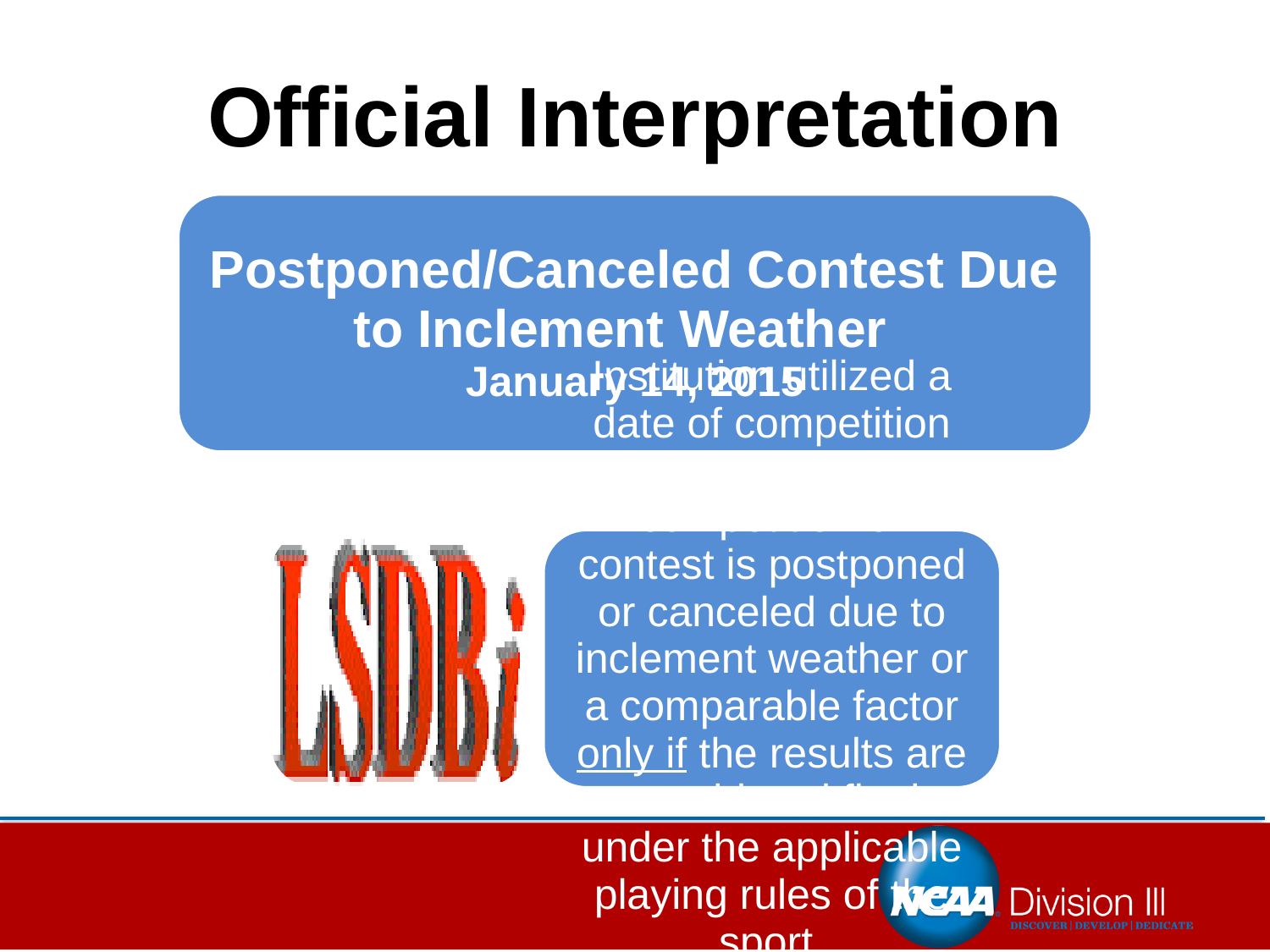

# Official Interpretation
Postponed/Canceled Contest Due to Inclement Weather
January 14, 2015